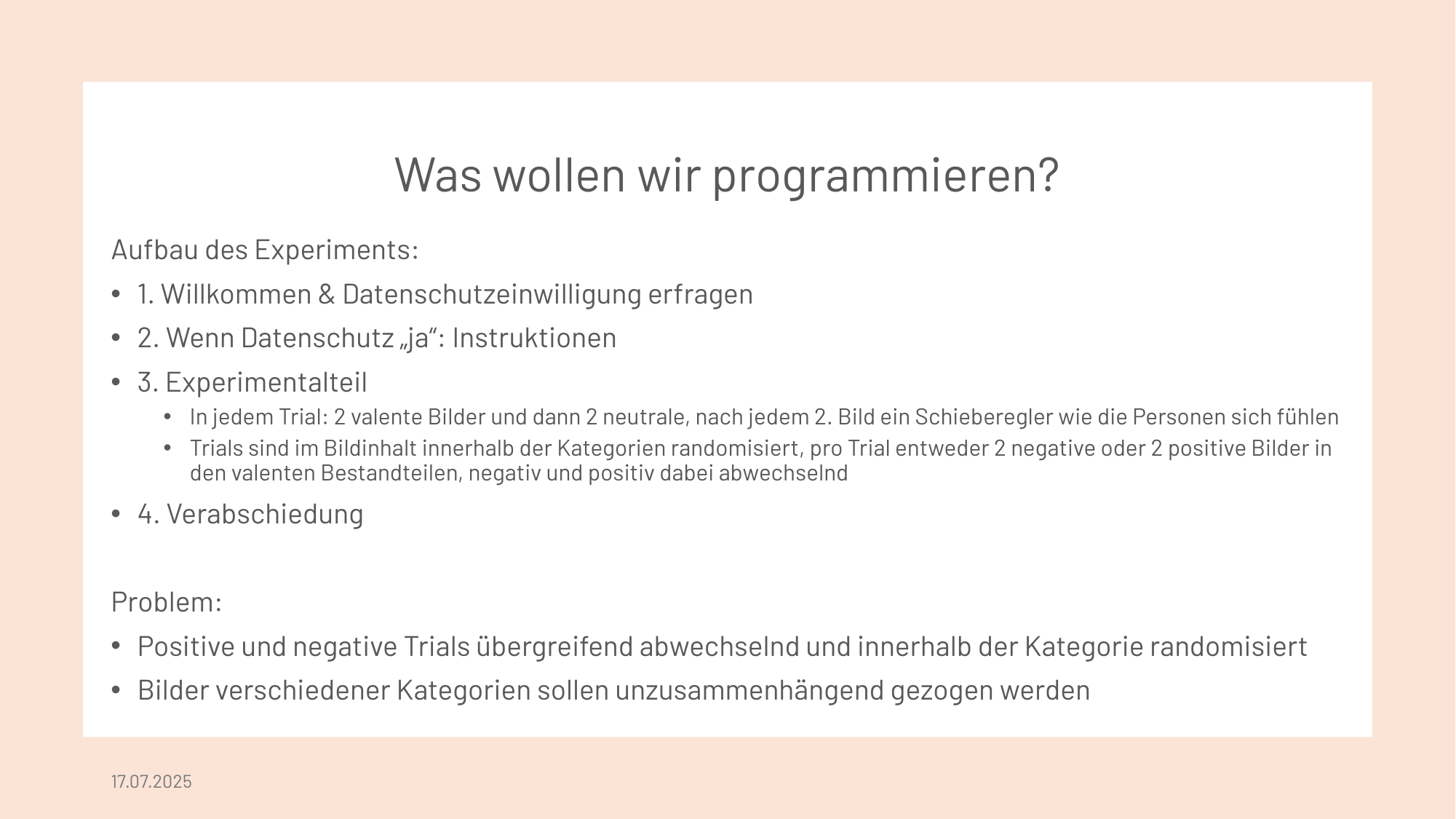

# Was wollen wir programmieren?
Aufbau des Experiments:
1. Willkommen & Datenschutzeinwilligung erfragen
2. Wenn Datenschutz „ja“: Instruktionen
3. Experimentalteil
In jedem Trial: 2 valente Bilder und dann 2 neutrale, nach jedem 2. Bild ein Schieberegler wie die Personen sich fühlen
Trials sind im Bildinhalt innerhalb der Kategorien randomisiert, pro Trial entweder 2 negative oder 2 positive Bilder in den valenten Bestandteilen, negativ und positiv dabei abwechselnd
4. Verabschiedung

Problem:
Positive und negative Trials übergreifend abwechselnd und innerhalb der Kategorie randomisiert
Bilder verschiedener Kategorien sollen unzusammenhängend gezogen werden
17.07.2025
Finn Schröder - Allgemeine 2
5